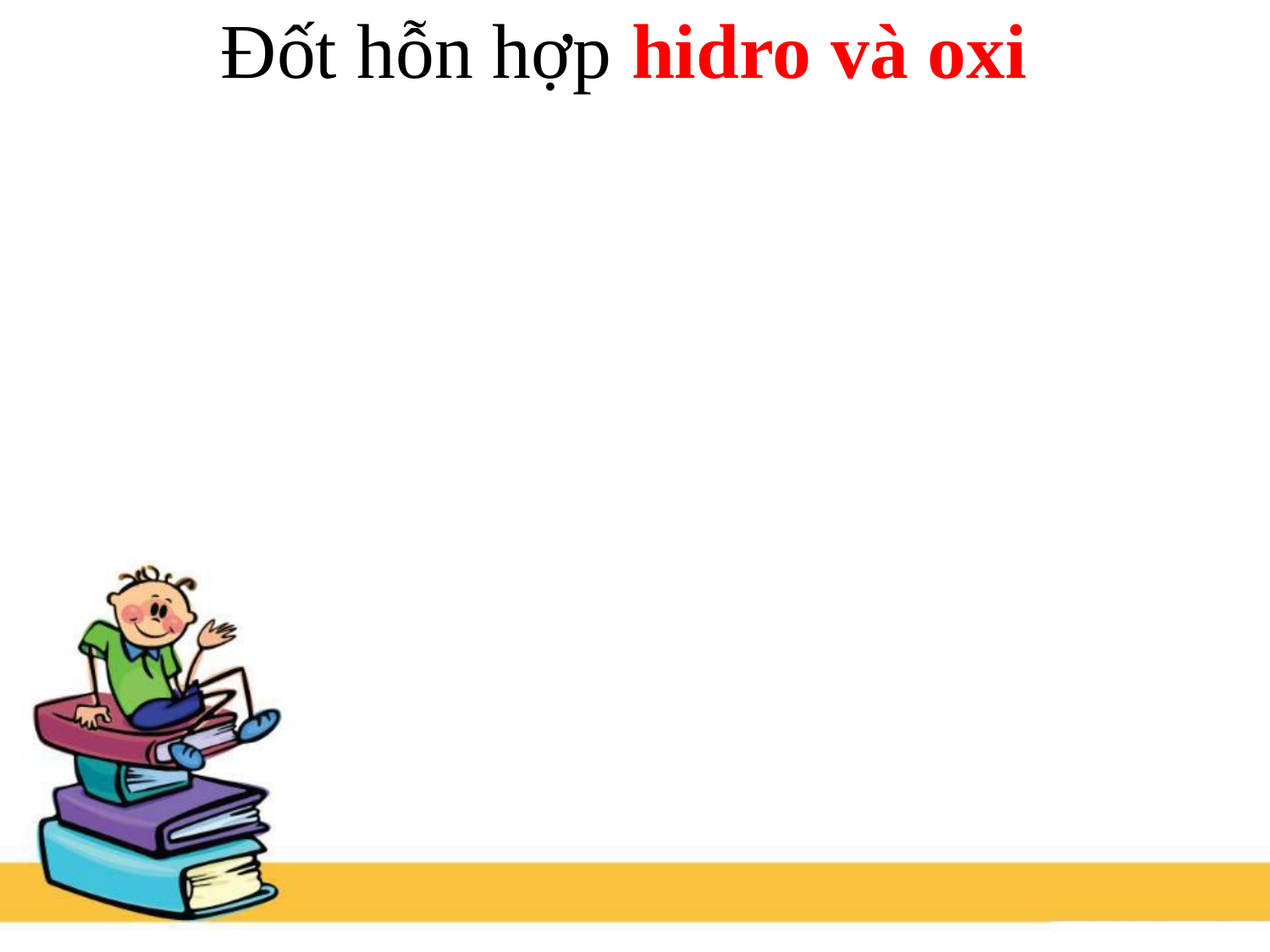

# Đốt hỗn hợp hidro và oxi